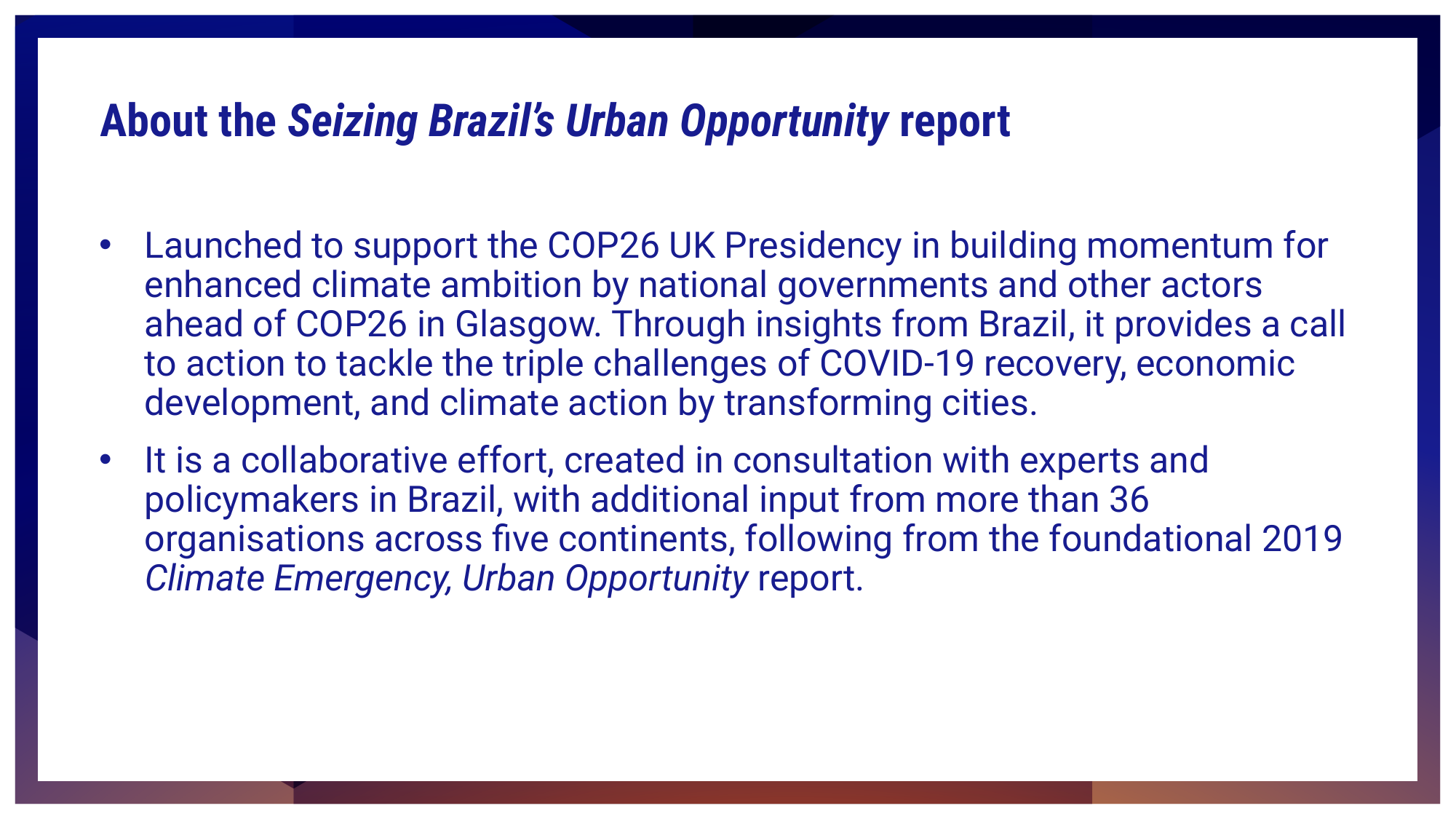

About the Seizing Brazil’s Urban Opportunity report
Launched to support the COP26 UK Presidency in building momentum for enhanced climate ambition by national governments and other actors ahead of COP26 in Glasgow. Through insights from Brazil, it provides a call to action to tackle the triple challenges of COVID-19 recovery, economic development, and climate action by transforming cities.
It is a collaborative effort, created in consultation with experts and policymakers in Brazil, with additional input from more than 36 organisations across five continents, following from the foundational 2019 Climate Emergency, Urban Opportunity report.